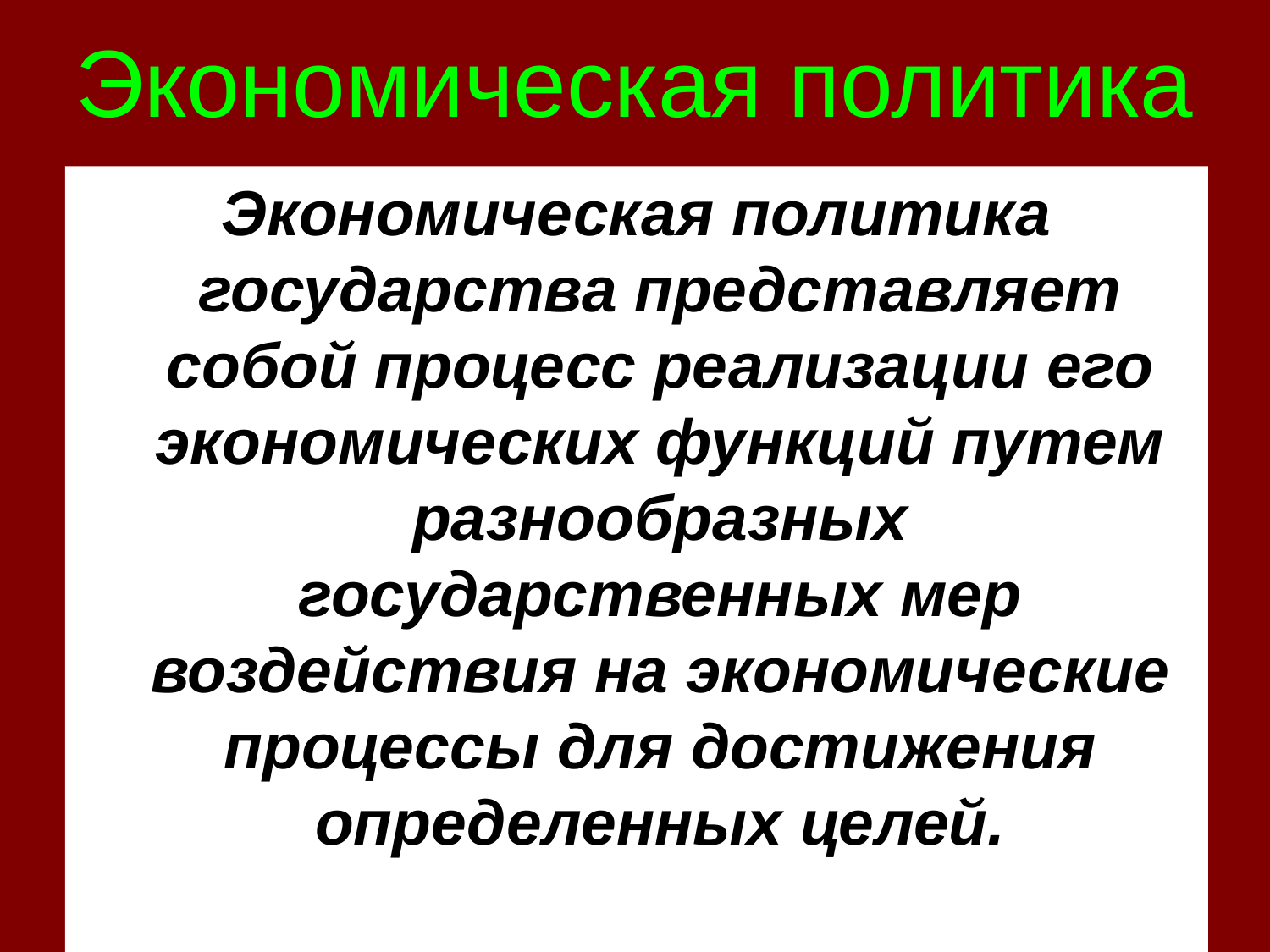

# Экономическая политика
Экономическая политика государства представляет собой процесс реализации его экономических функций путем разнообразных государственных мер воздействия на экономические процессы для достижения определенных целей.